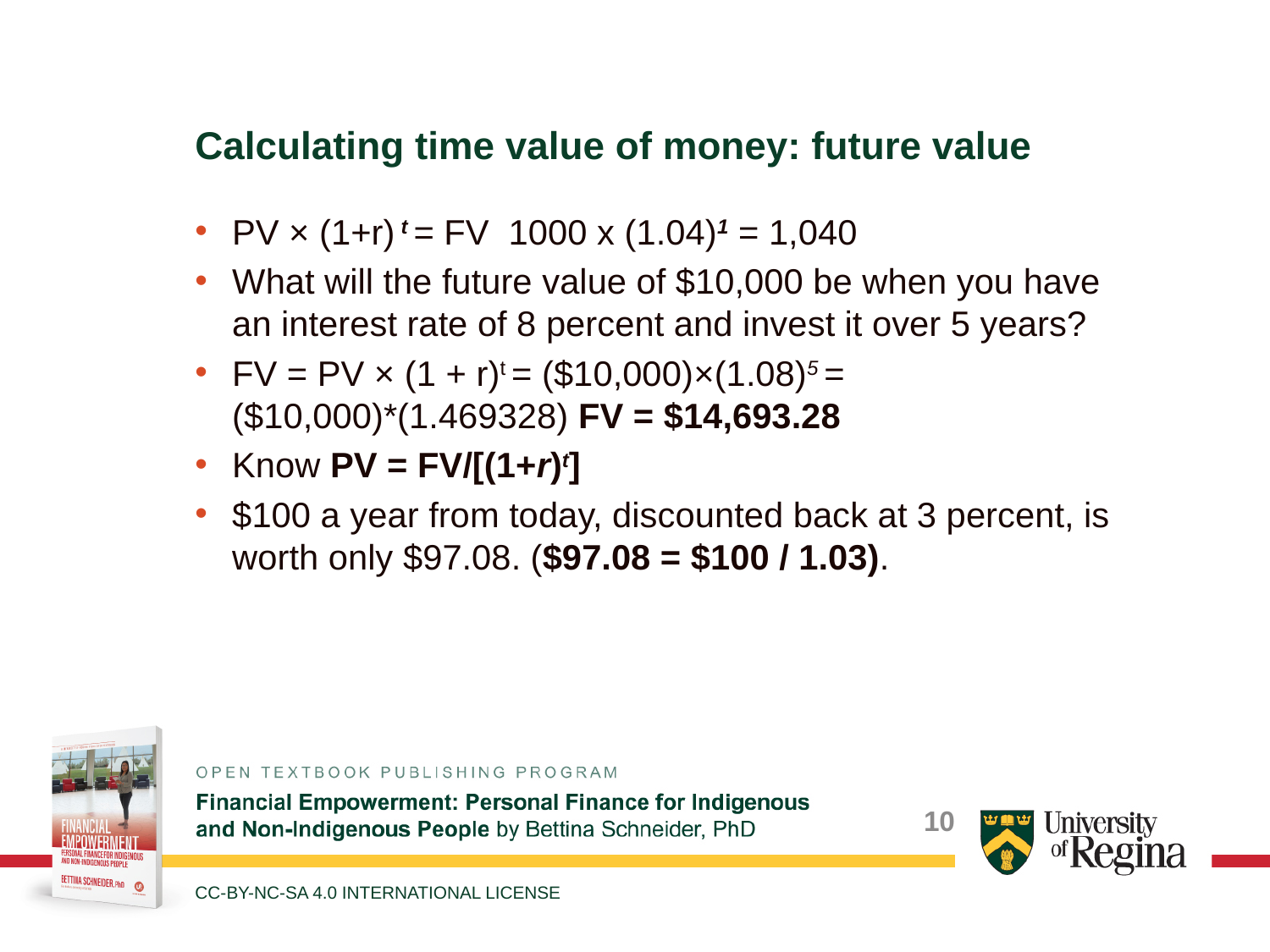

Calculating time value of money: future value
PV × (1+r) t = FV  1000 x (1.04)1 = 1,040
What will the future value of $10,000 be when you have an interest rate of 8 percent and invest it over 5 years?
FV = PV × (1 + r)t = ($10,000)×(1.08)5 = ($10,000)*(1.469328) FV = $14,693.28
Know PV = FV/[(1+r)t]
$100 a year from today, discounted back at 3 percent, is worth only $97.08. ($97.08 = $100 / 1.03).
CC-BY-NC-SA 4.0 INTERNATIONAL LICENSE